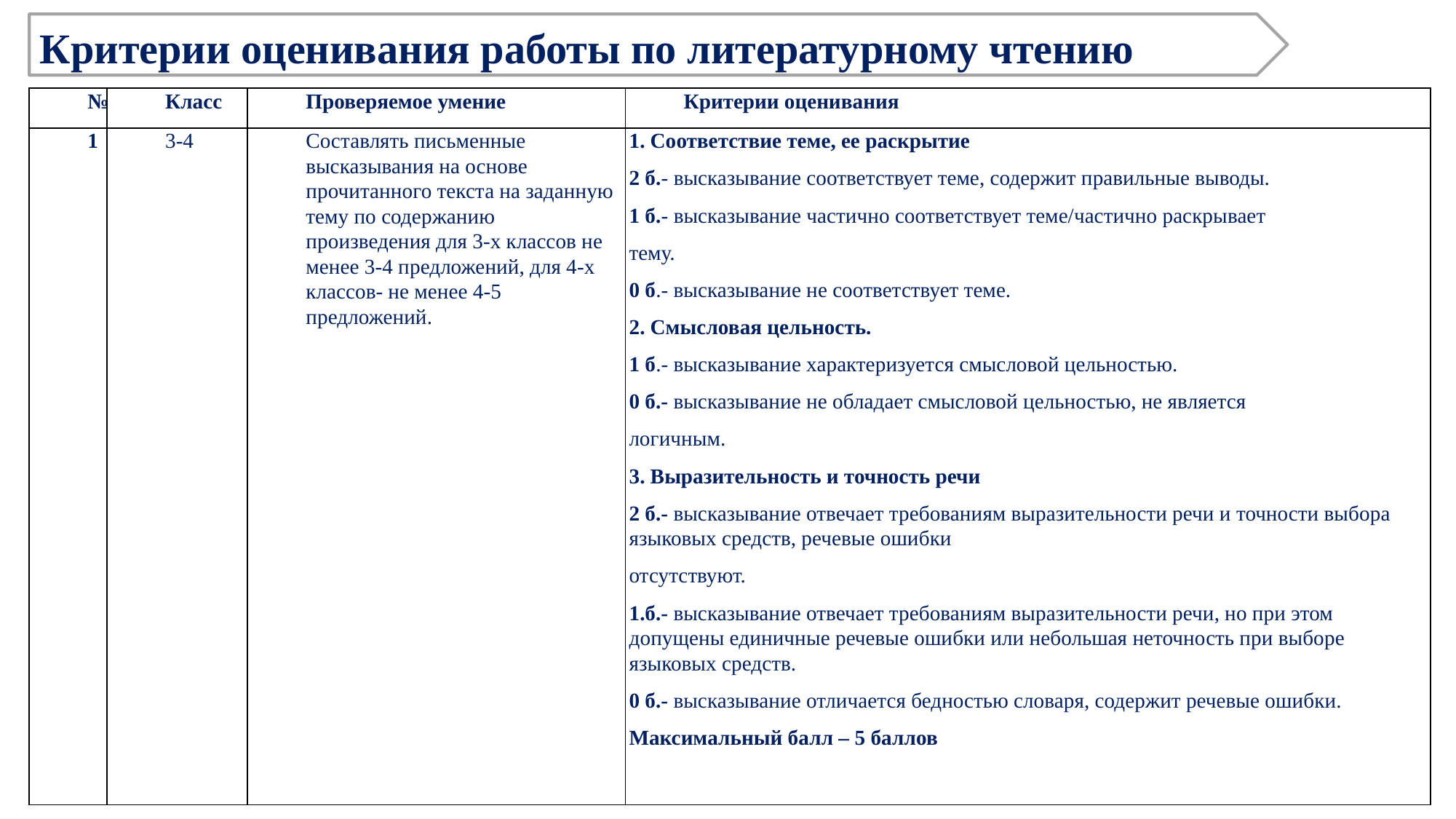

Критерии оценивания работы по литературному чтению
| № | Класс | Проверяемое умение | Критерии оценивания |
| --- | --- | --- | --- |
| 1 | 3-4 | Составлять письменные высказывания на основе прочитанного текста на заданную тему по содержанию произведения для 3-х классов не менее 3-4 предложений, для 4-х классов- не менее 4-5 предложений. | 1. Соответствие теме, ее раскрытие 2 б.- высказывание соответствует теме, содержит правильные выводы. 1 б.- высказывание частично соответствует теме/частично раскрывает тему. 0 б.- высказывание не соответствует теме. 2. Смысловая цельность. 1 б.- высказывание характеризуется смысловой цельностью. 0 б.- высказывание не обладает смысловой цельностью, не является логичным. 3. Выразительность и точность речи 2 б.- высказывание отвечает требованиям выразительности речи и точности выбора языковых средств, речевые ошибки отсутствуют. 1.б.- высказывание отвечает требованиям выразительности речи, но при этом допущены единичные речевые ошибки или небольшая неточность при выборе языковых средств. 0 б.- высказывание отличается бедностью словаря, содержит речевые ошибки. Максимальный балл – 5 баллов |